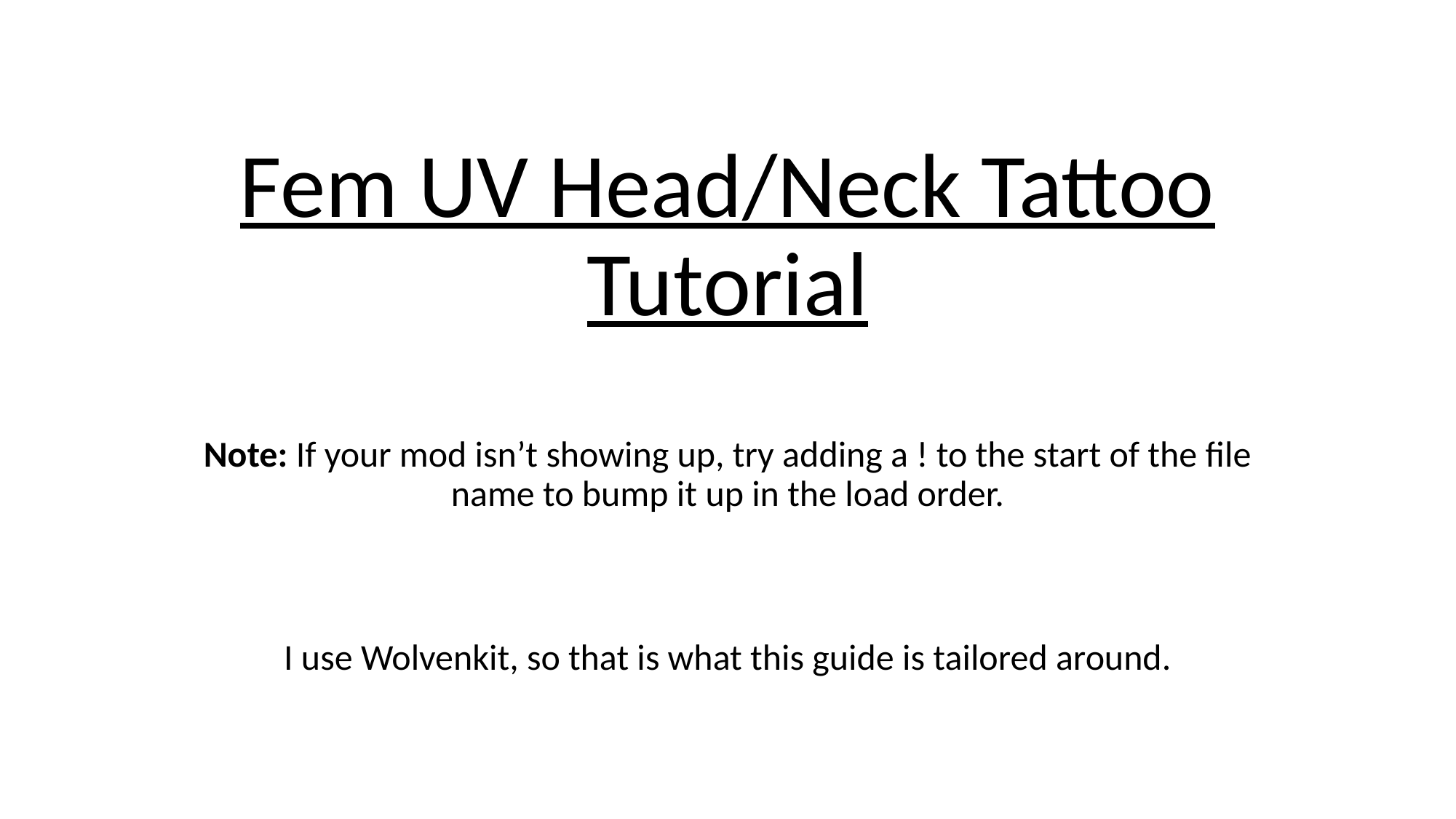

# Fem UV Head/Neck Tattoo Tutorial
Note: If your mod isn’t showing up, try adding a ! to the start of the file name to bump it up in the load order.

I use Wolvenkit, so that is what this guide is tailored around.